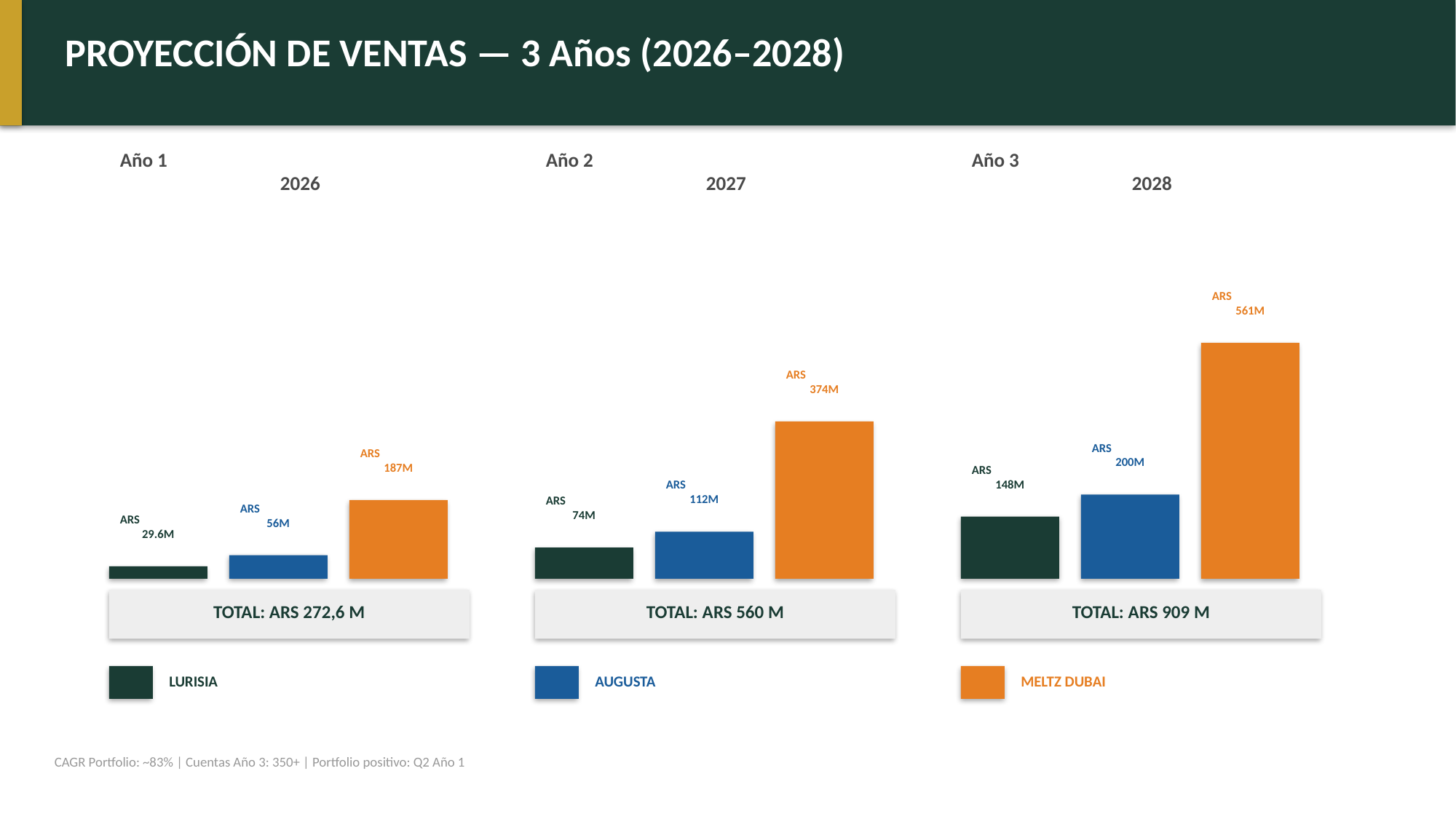

PROYECCIÓN DE VENTAS — 3 Años (2026–2028)
Año 1
2026
Año 2
2027
Año 3
2028
ARS
561M

ARS
374M

ARS
200M
ARS
187M
ARS
148M
ARS
112M
ARS
74M

ARS
56M

ARS
29.6M

TOTAL: ARS 272,6 M
TOTAL: ARS 560 M
TOTAL: ARS 909 M

LURISIA

AUGUSTA

MELTZ DUBAI
CAGR Portfolio: ~83% | Cuentas Año 3: 350+ | Portfolio positivo: Q2 Año 1